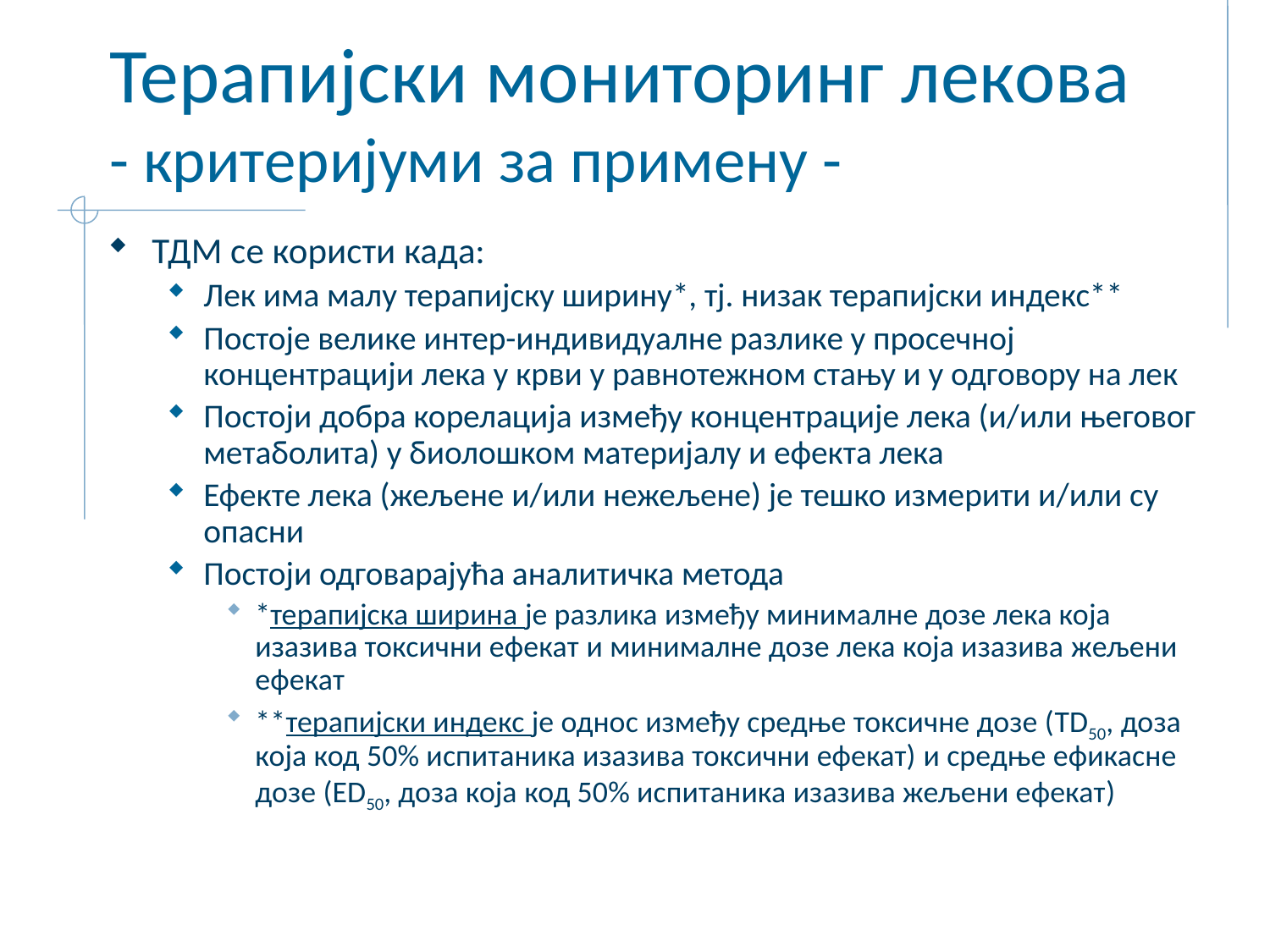

# Терапијски мониторинг лекова - критеријуми за примену -
ТДМ се користи када:
Лек има малу терапијску ширину*, тј. низак терапијски индекс**
Постоје велике интер-индивидуалне разлике у просечној концентрацији лека у крви у равнотежном стању и у одговору на лек
Постоји добра корелација између концентрације лека (и/или његовог метаболита) у биолошком материјалу и ефекта лека
Ефекте лека (жељене и/или нежељене) је тешко измерити и/или су опасни
Постоји одговарајућа аналитичка метода
*терапијска ширина је разлика између минималне дозе лека која изазива токсични ефекат и минималне дозе лека која изазива жељени ефекат
**терапијски индекс је однос између средње токсичне дозе (TD50, доза која код 50% испитаника изазива токсични ефекат) и средње ефикасне дозе (ED50, доза која код 50% испитаника изазива жељени ефекат)